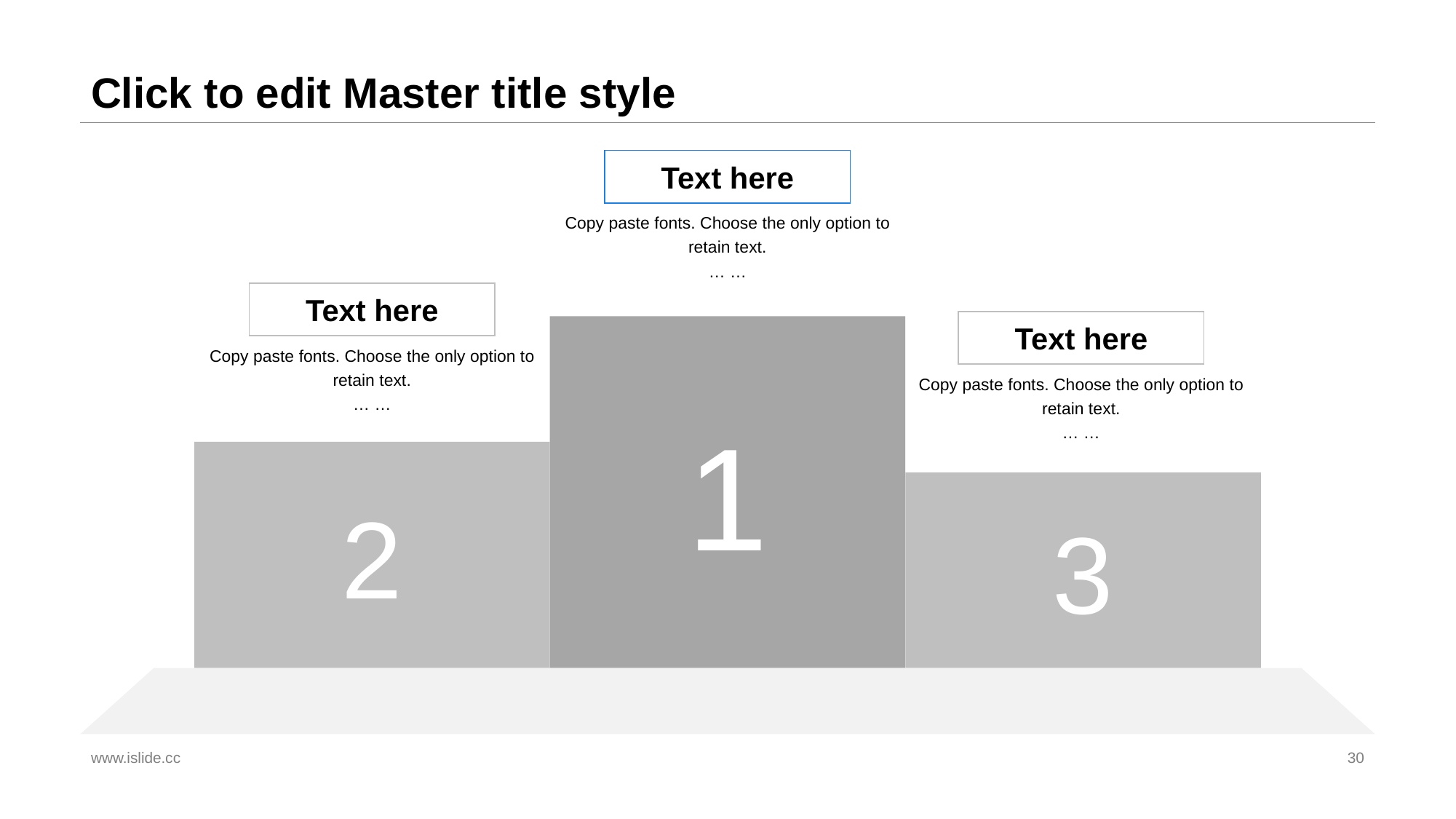

# Click to edit Master title style
Text here
Copy paste fonts. Choose the only option to retain text.
… …
Text here
Text here
1
Copy paste fonts. Choose the only option to retain text.
… …
Copy paste fonts. Choose the only option to retain text.
… …
2
3

www.islide.cc
30